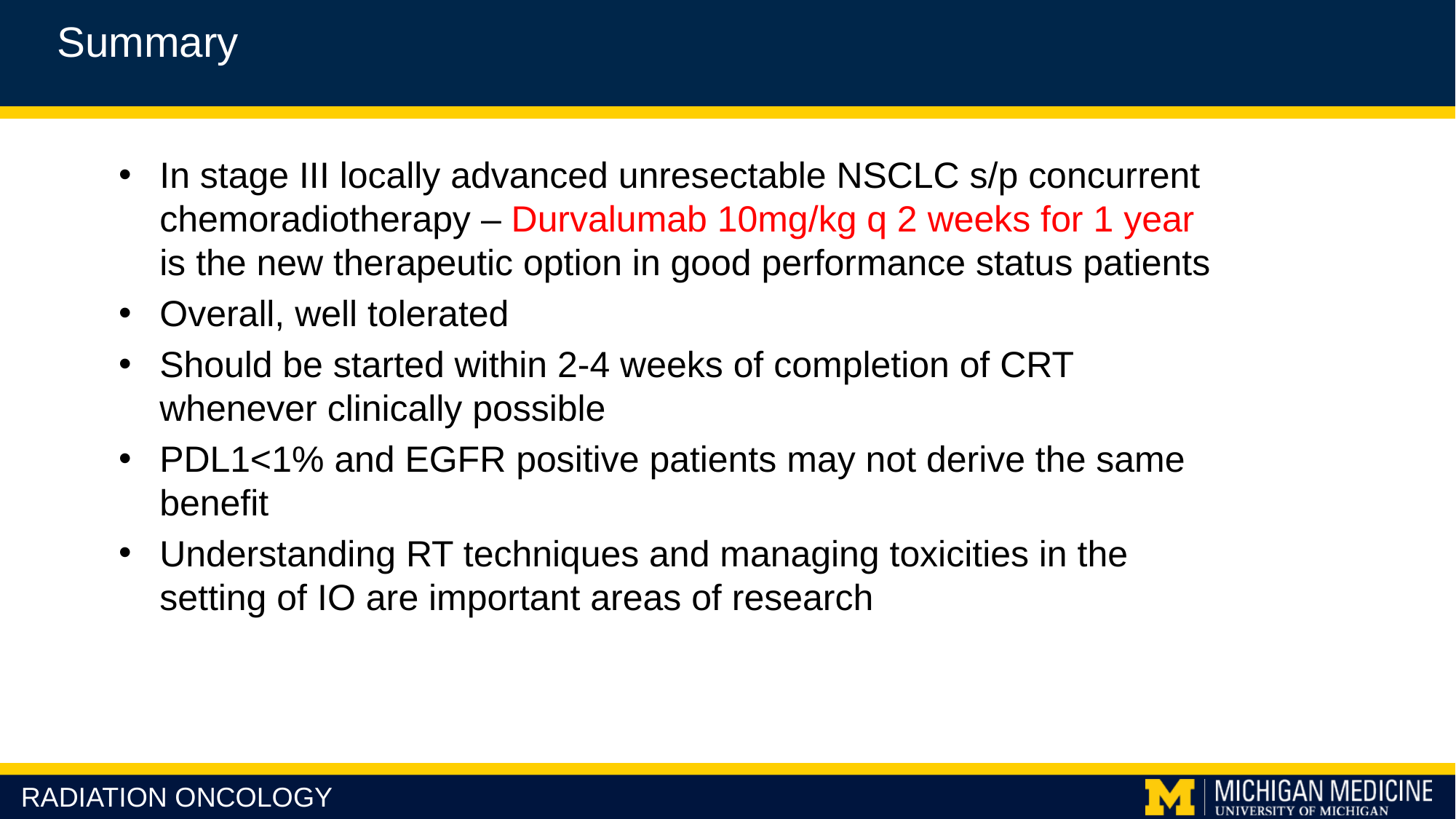

Summary
In stage III locally advanced unresectable NSCLC s/p concurrent chemoradiotherapy – Durvalumab 10mg/kg q 2 weeks for 1 year is the new therapeutic option in good performance status patients
Overall, well tolerated
Should be started within 2-4 weeks of completion of CRT whenever clinically possible
PDL1<1% and EGFR positive patients may not derive the same benefit
Understanding RT techniques and managing toxicities in the setting of IO are important areas of research